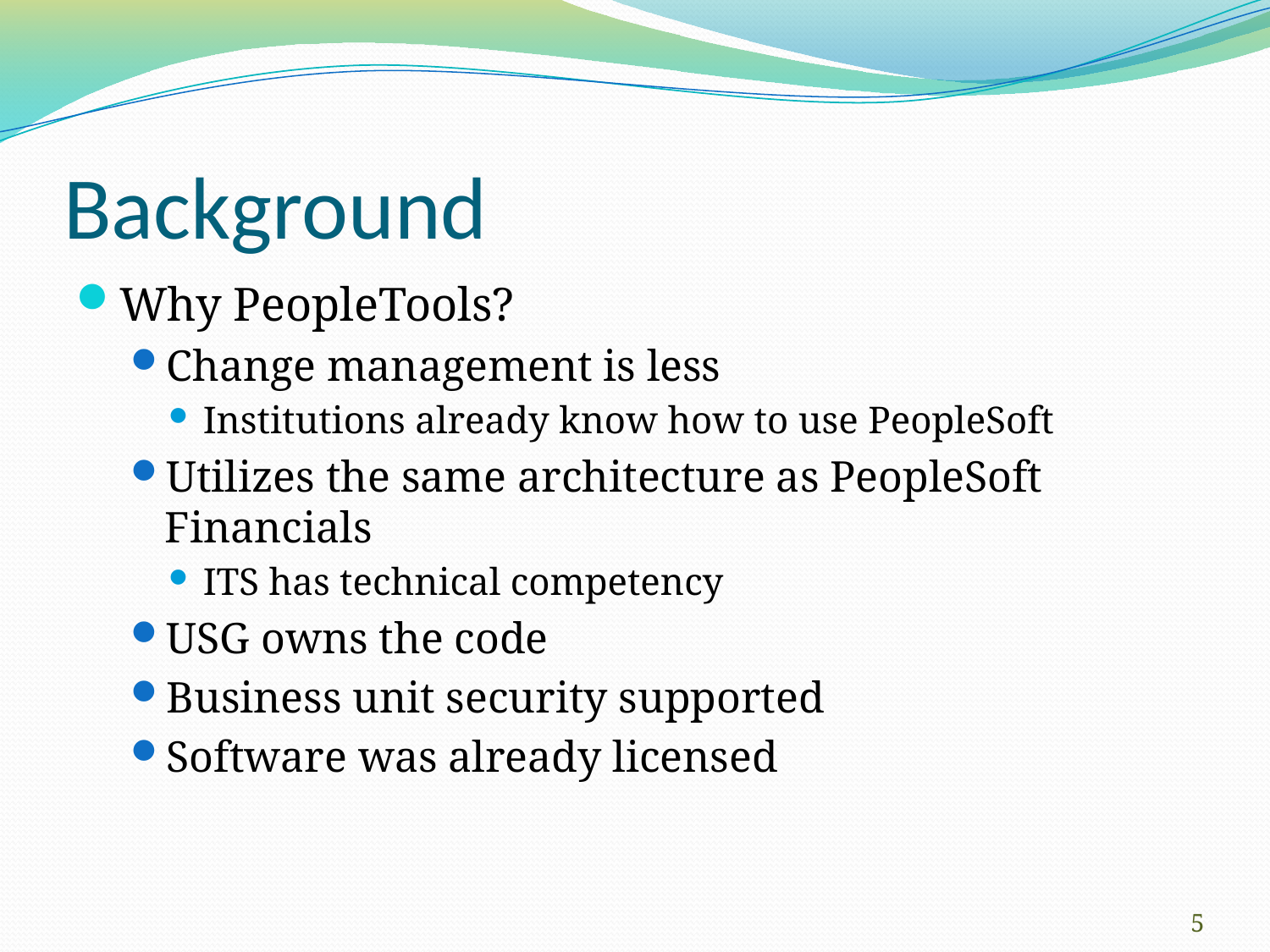

# Background
Why PeopleTools?
Change management is less
Institutions already know how to use PeopleSoft
Utilizes the same architecture as PeopleSoft Financials
ITS has technical competency
USG owns the code
Business unit security supported
Software was already licensed

5